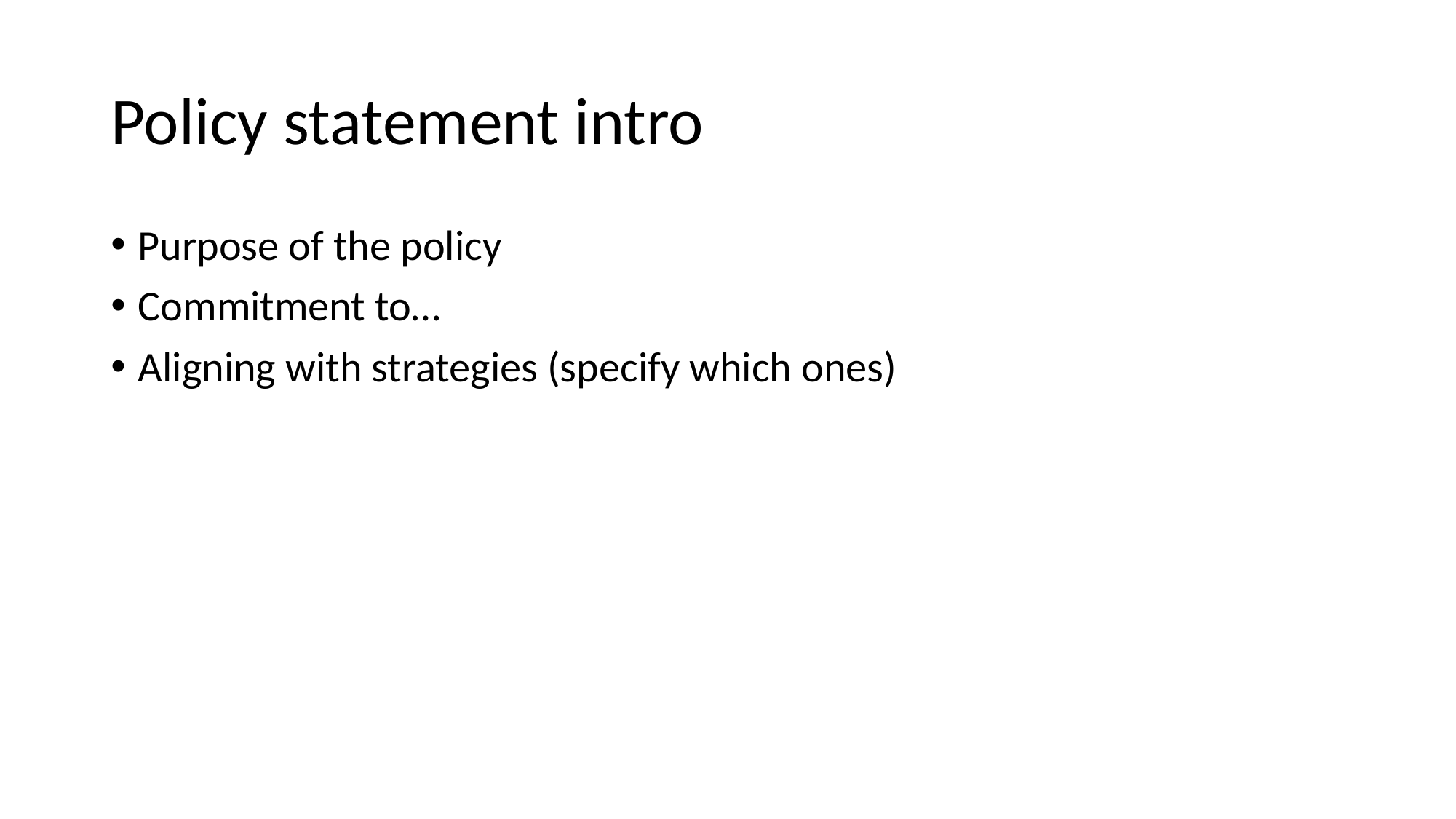

# Policy statement intro
Purpose of the policy
Commitment to…
Aligning with strategies (specify which ones)